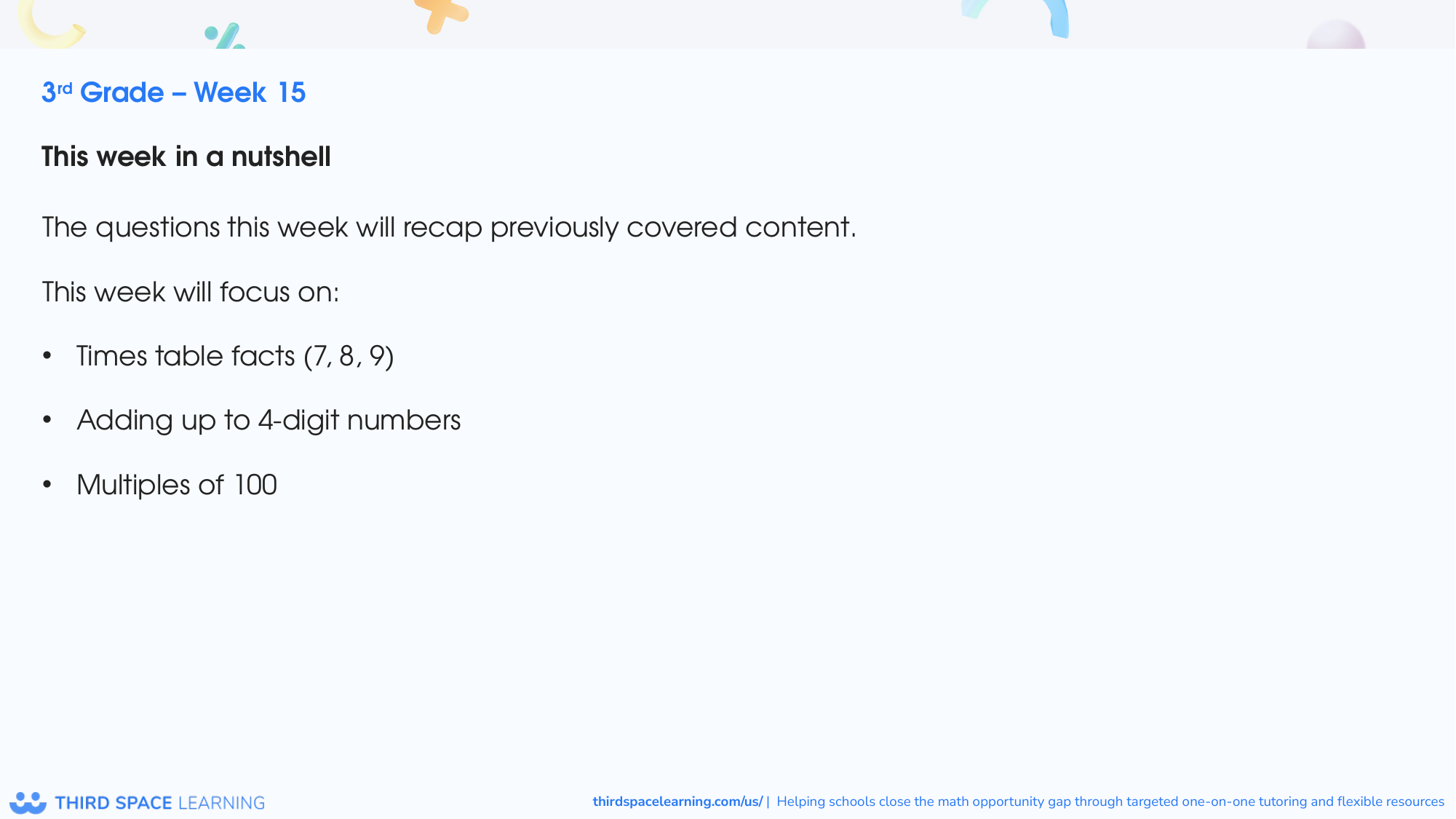

3rd Grade – Week 15
This week in a nutshell
The questions this week will recap previously covered content.
This week will focus on:
Times table facts (7, 8, 9)
Adding up to 4-digit numbers
Multiples of 100